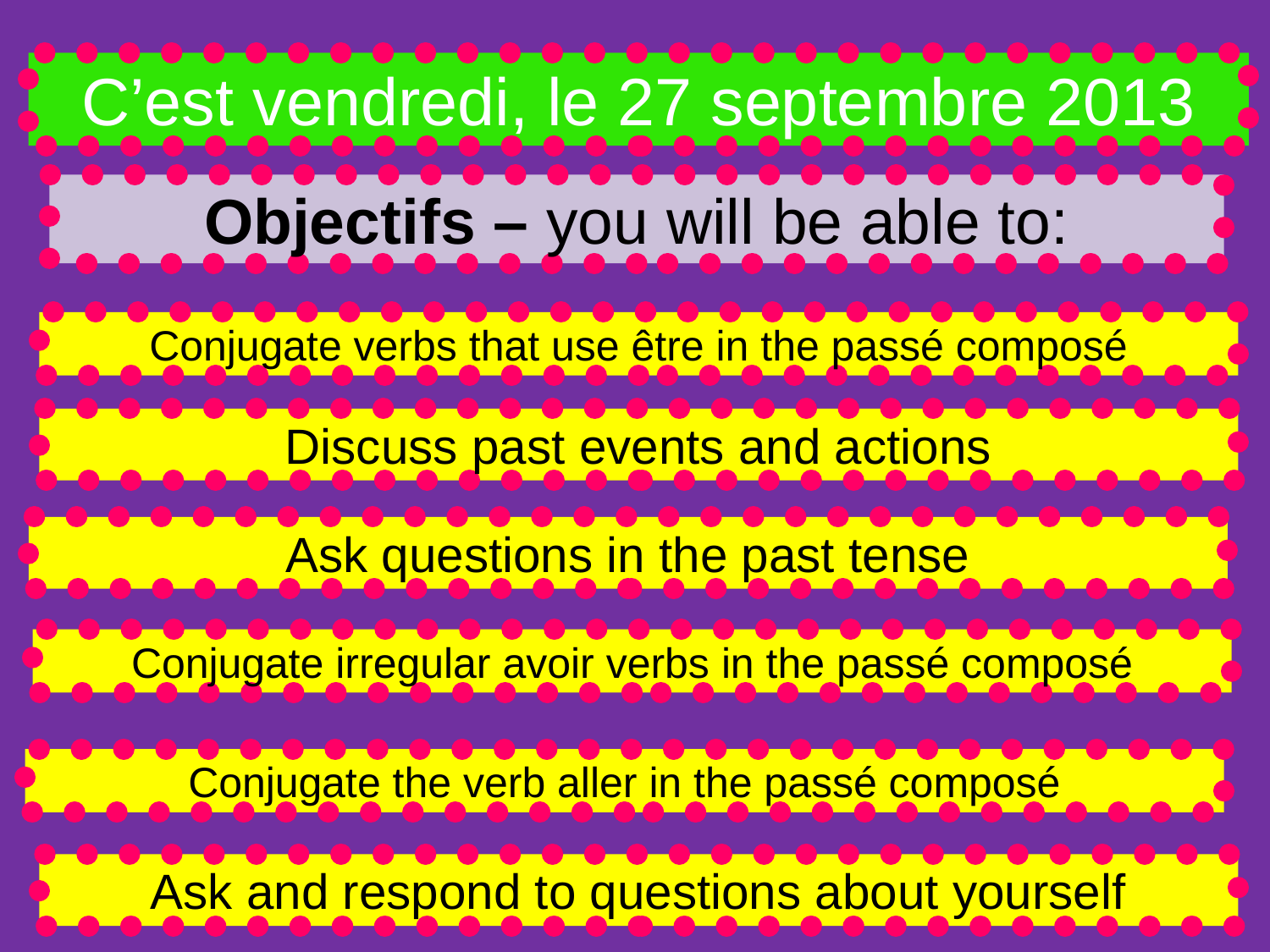

C’est vendredi, le 27 septembre 2013
Objectifs – you will be able to:
Conjugate verbs that use être in the passé composé
Discuss past events and actions
Ask questions in the past tense
Conjugate irregular avoir verbs in the passé composé
Conjugate the verb aller in the passé composé
Ask and respond to questions about yourself